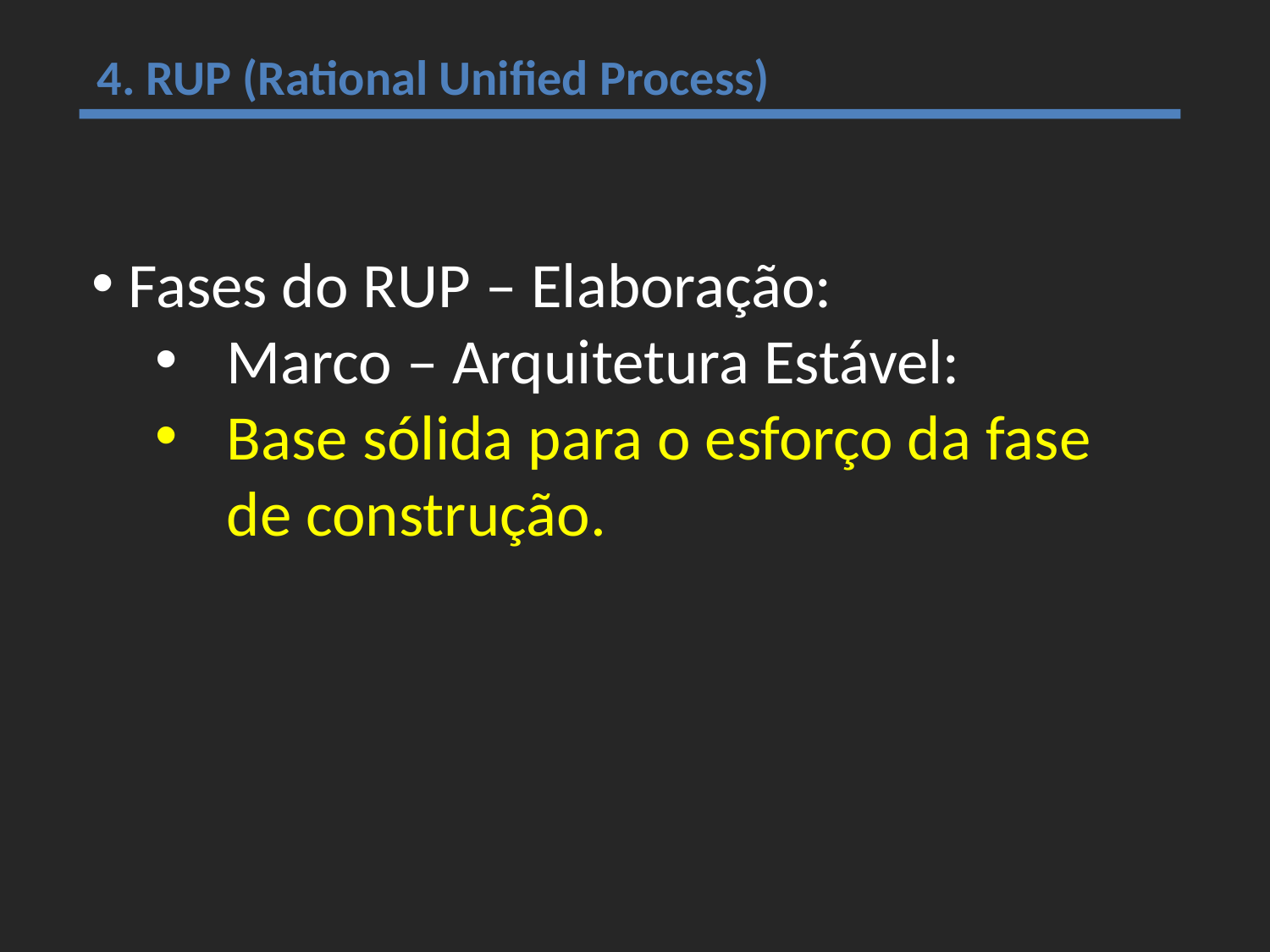

4. RUP (Rational Unified Process)

 Fases do RUP – Elaboração:
Marco – Arquitetura Estável:
Base sólida para o esforço da fase de construção.